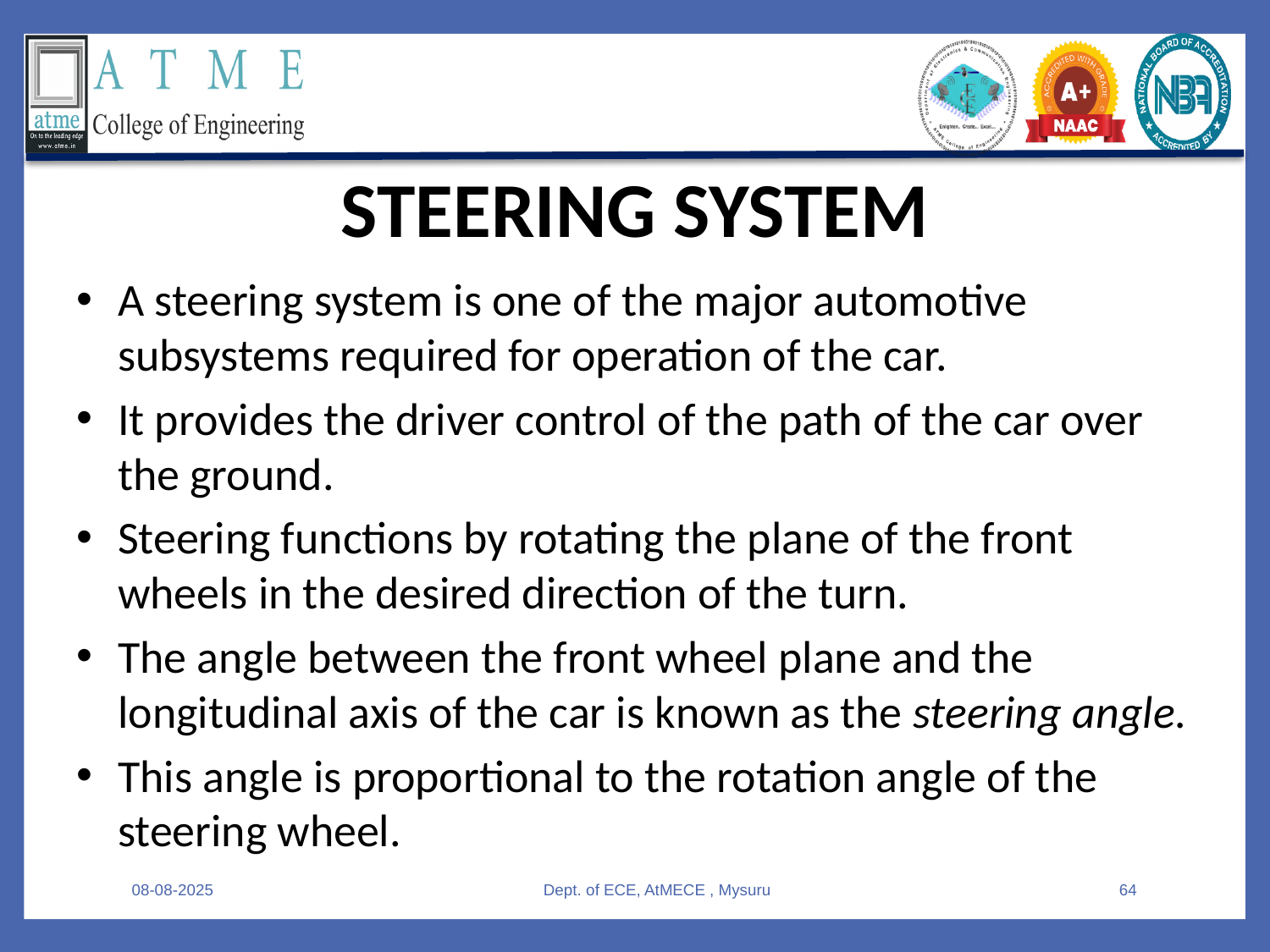

STEERING SYSTEM
A steering system is one of the major automotive subsystems required for operation of the car.
It provides the driver control of the path of the car over the ground.
Steering functions by rotating the plane of the front wheels in the desired direction of the turn.
The angle between the front wheel plane and the longitudinal axis of the car is known as the steering angle.
This angle is proportional to the rotation angle of the steering wheel.
08-08-2025
Dept. of ECE, AtMECE , Mysuru
64